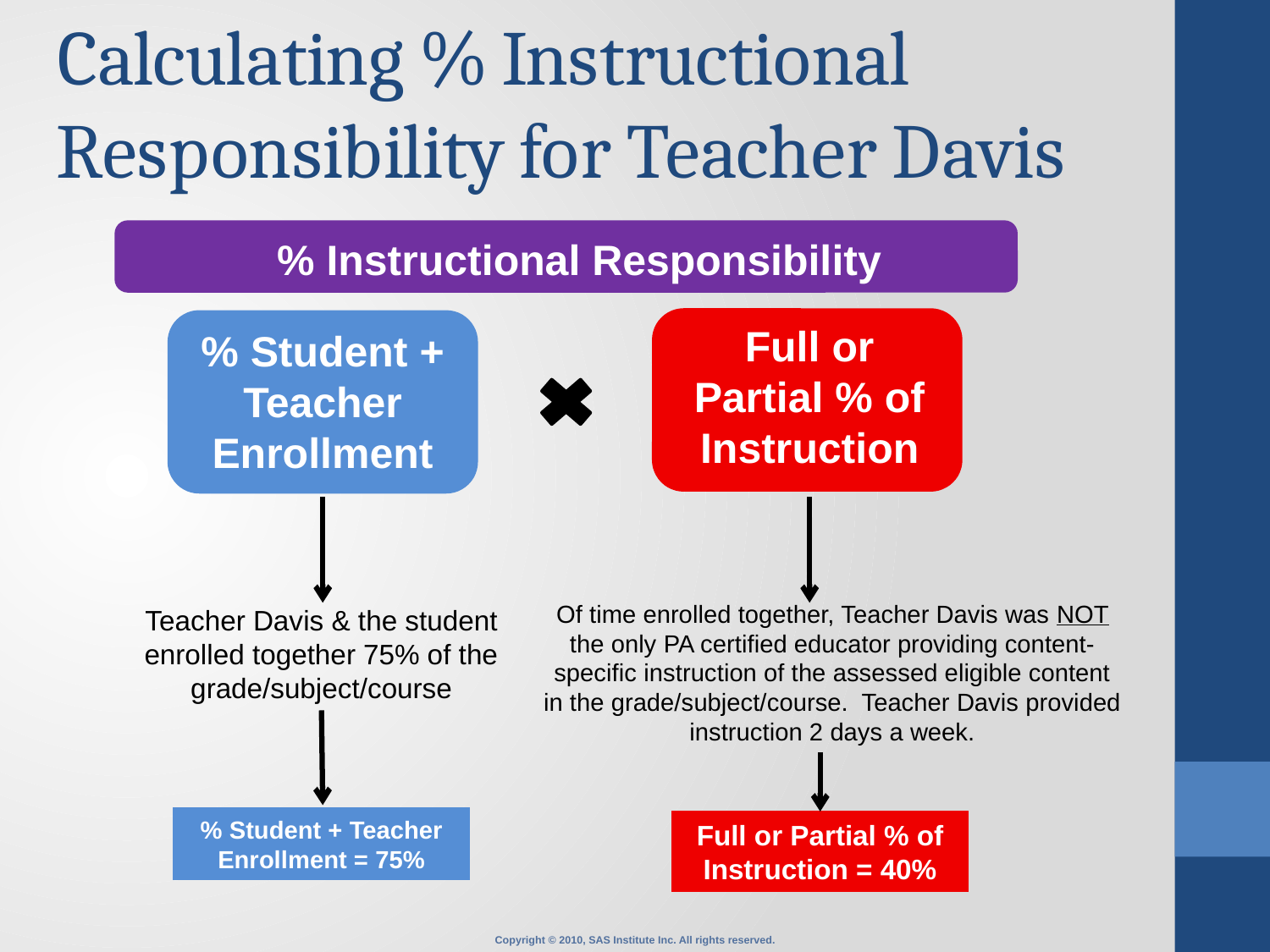

# Calculating % Instructional Responsibility for Teacher Davis

% Instructional Responsibility

Full or Partial % of Instruction
% Student + Teacher Enrollment

Of time enrolled together, Teacher Davis was NOT
the only PA certified educator providing content-specific instruction of the assessed eligible content in the grade/subject/course.  Teacher Davis provided
instruction 2 days a week.
Teacher Davis & the student enrolled together 75% of the grade/subject/course
% Student + Teacher Enrollment = 75%
Full or Partial % of Instruction = 40%